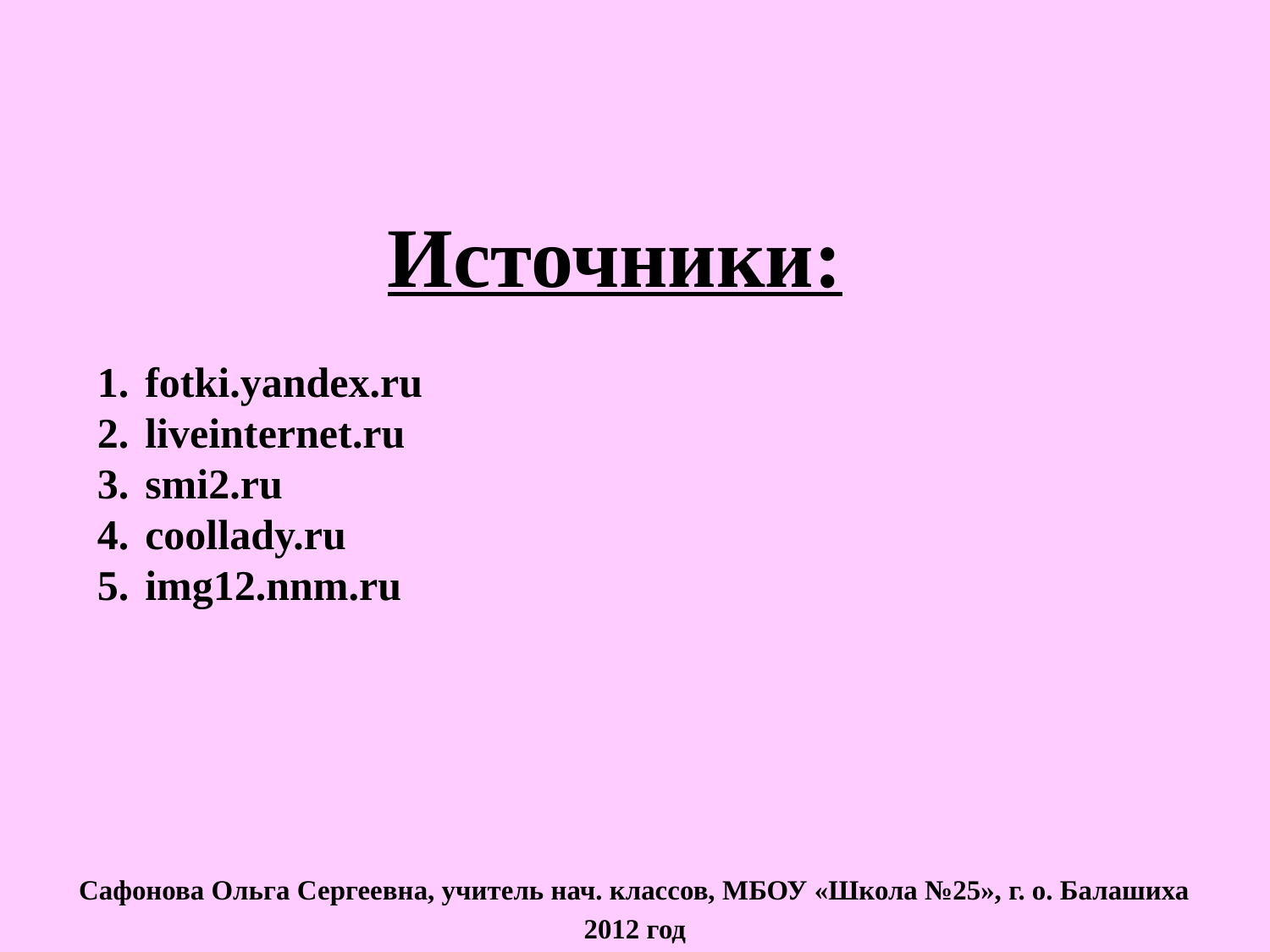

Источники:

fotki.yandex.ru
liveinternet.ru
smi2.ru
coollady.ru
img12.nnm.ru
Сафонова Ольга Сергеевна, учитель нач. классов, МБОУ «Школа №25», г. о. Балашиха
2012 год